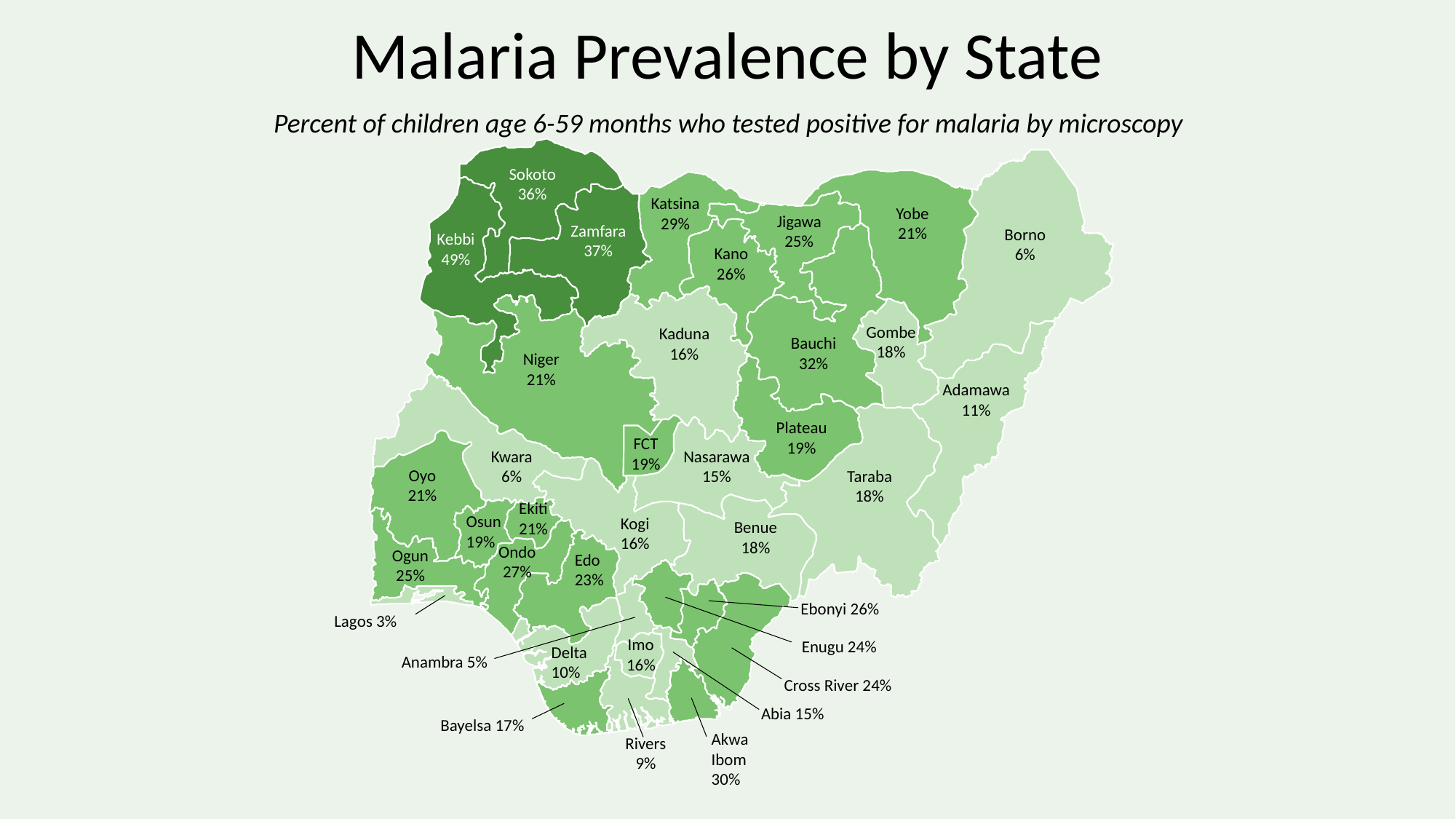

# Malaria Prevalence by State
Percent of children age 6-59 months who tested positive for malaria by microscopy

Sokoto
36%

Katsina
29%

Yobe
21%
Jigawa
25%
Zamfara
37%

Borno
6%
Kebbi
49%

Kano
26%

Gombe
18%
Kaduna
16%

Bauchi
32%
Niger
21%

Adamawa
11%

Plateau
19%

FCT
19%

Nasarawa
15%
Kwara
6%

Oyo
21%
Taraba
18%
Ekiti
21%

Osun
19%
Kogi
16%

Benue
18%

Ondo
27%
Ogun 25%
Edo
23%

Ebonyi 26%

Lagos 3%

Imo
16%
Enugu 24%

Delta
10%

Anambra 5%

Cross River 24%
Abia 15%
Bayelsa 17%
Akwa
Ibom
30%
Rivers
9%